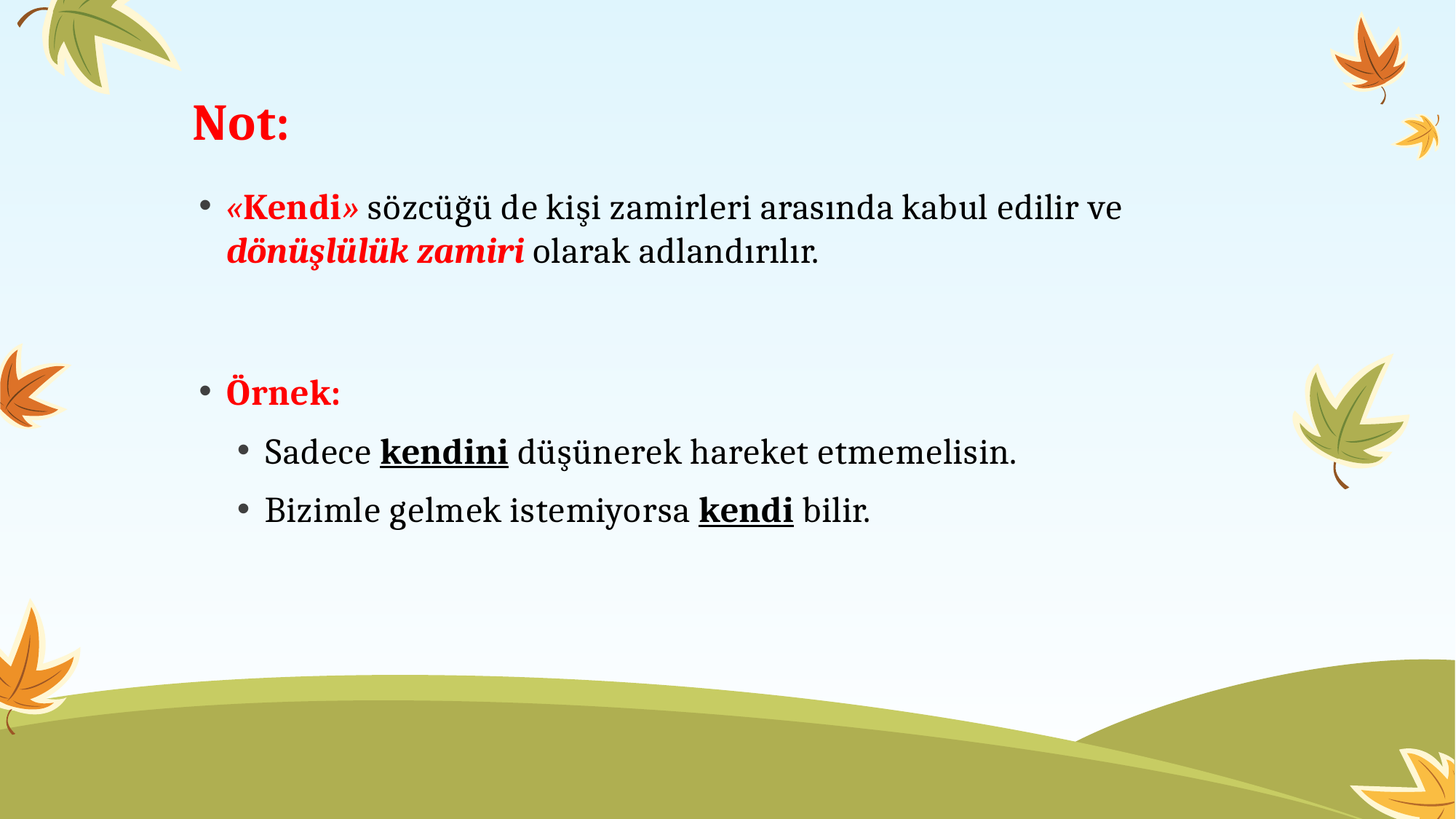

# Not:
«Kendi» sözcüğü de kişi zamirleri arasında kabul edilir ve dönüşlülük zamiri olarak adlandırılır.

Örnek:
Sadece kendini düşünerek hareket etmemelisin.
Bizimle gelmek istemiyorsa kendi bilir.